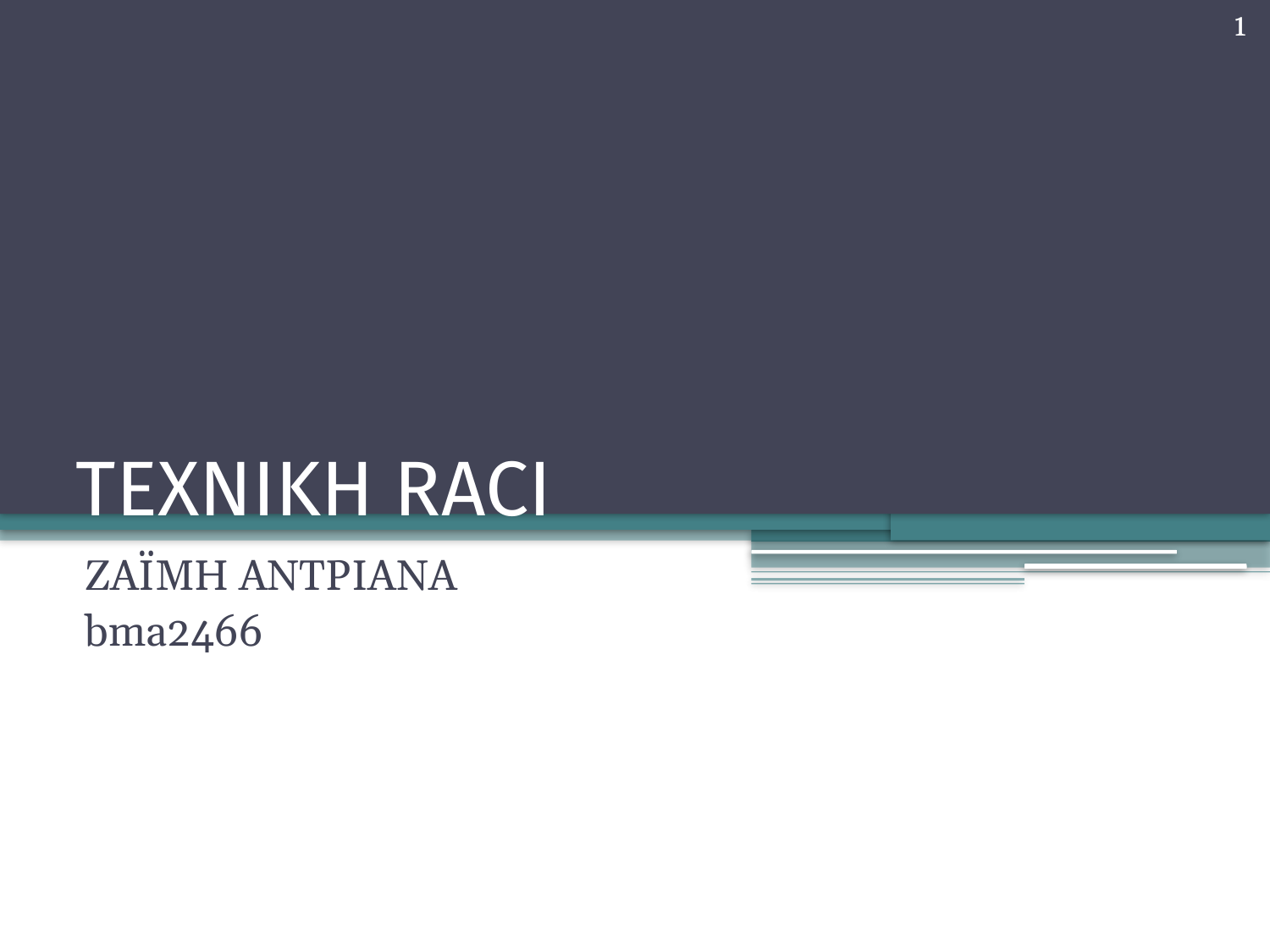

1
# TEXNIKH RACI
ZΑΪΜΗ ΑΝΤΡΙΑΝΑ
bma2466